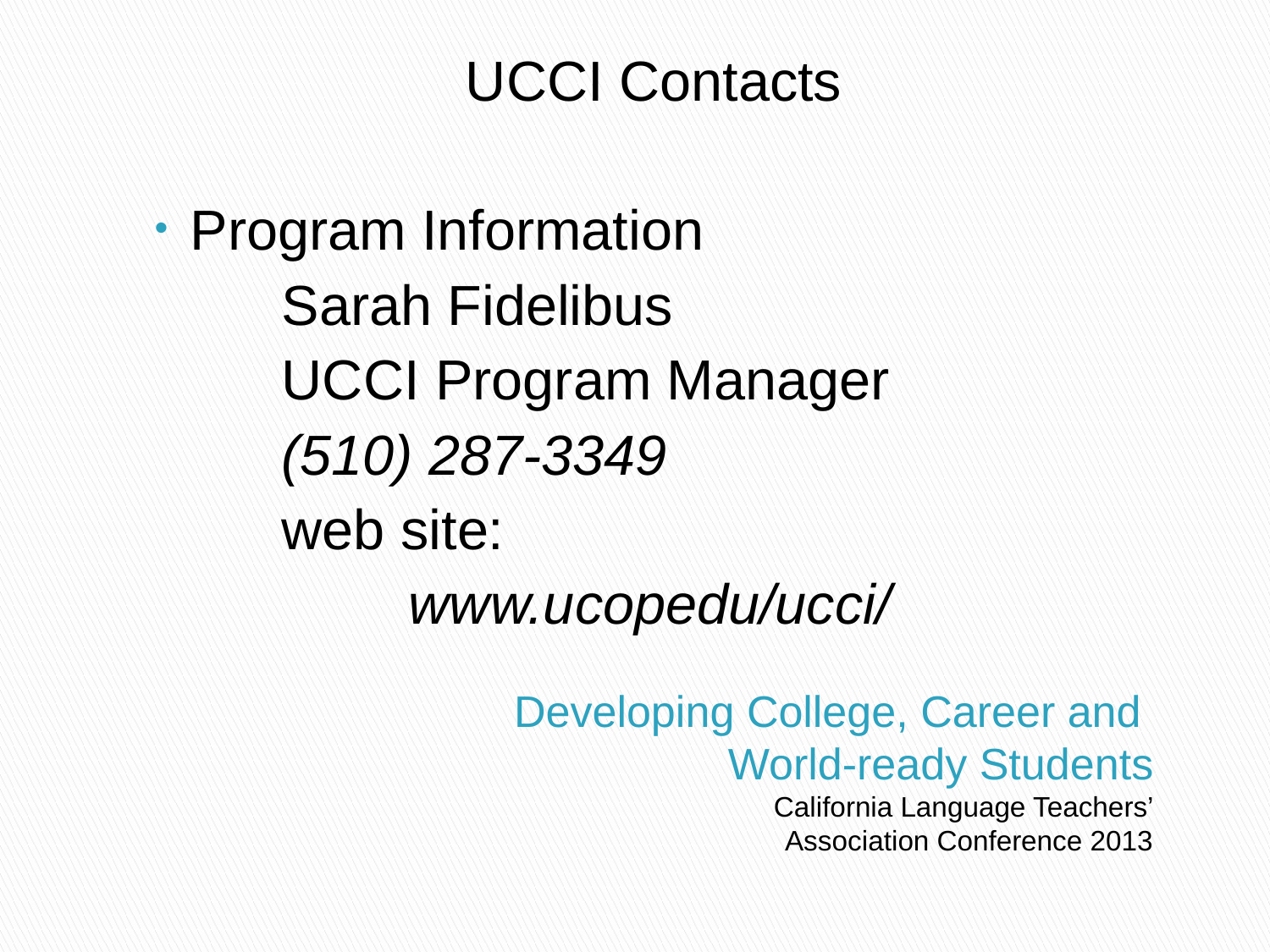

UCCI Contacts

Program Information
	Sarah Fidelibus
	UCCI Program Manager
	(510) 287-3349
	web site:
		www.ucopedu/ucci/

# Developing College, Career and World-ready Students
California Language Teachers’ Association Conference 2013